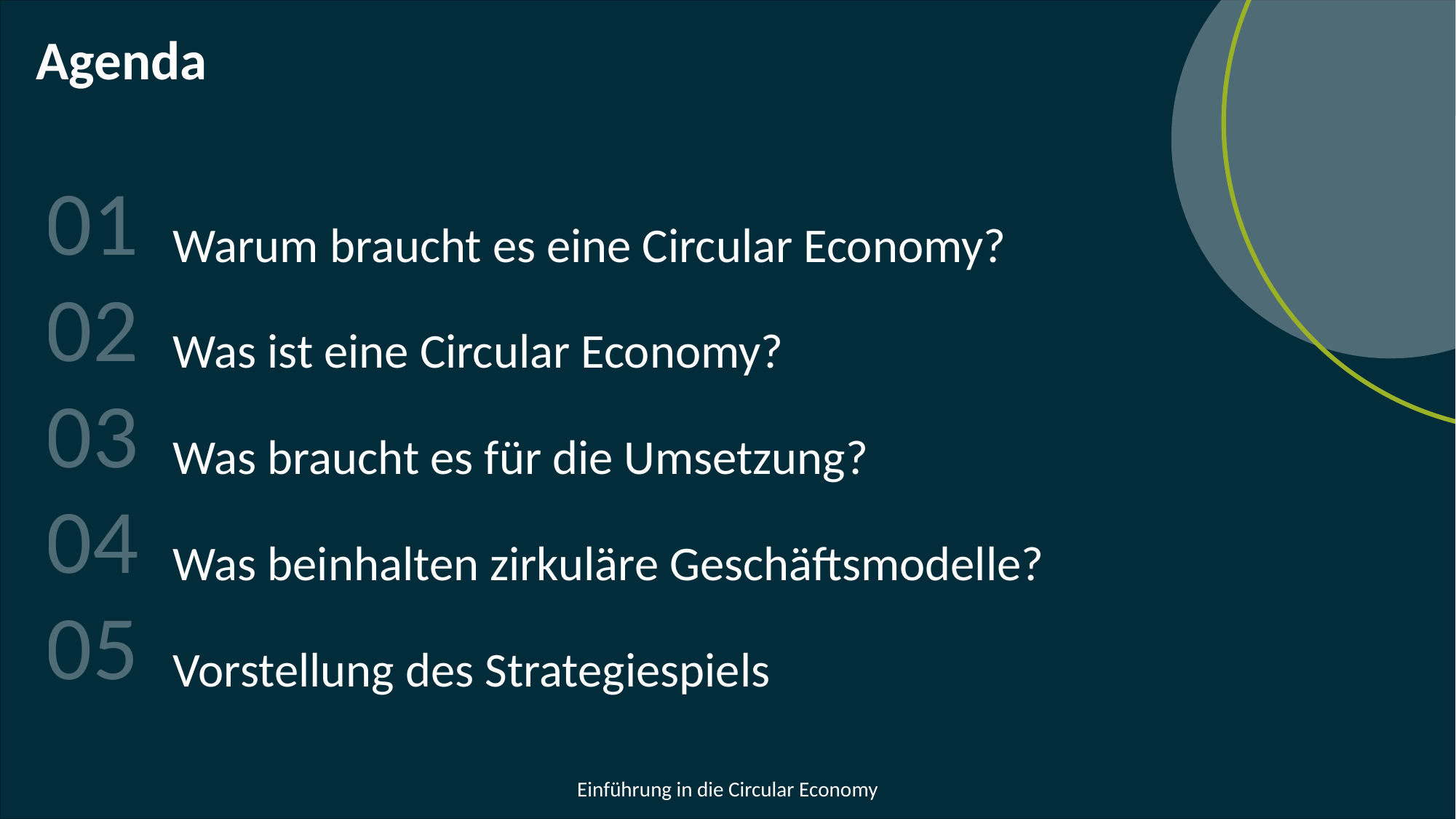

# Agenda
01
02
03
04
05
Warum braucht es eine Circular Economy?
Was ist eine Circular Economy?
Was braucht es für die Umsetzung?
Was beinhalten zirkuläre Geschäftsmodelle?
Vorstellung des Strategiespiels
Einführung in die Circular Economy